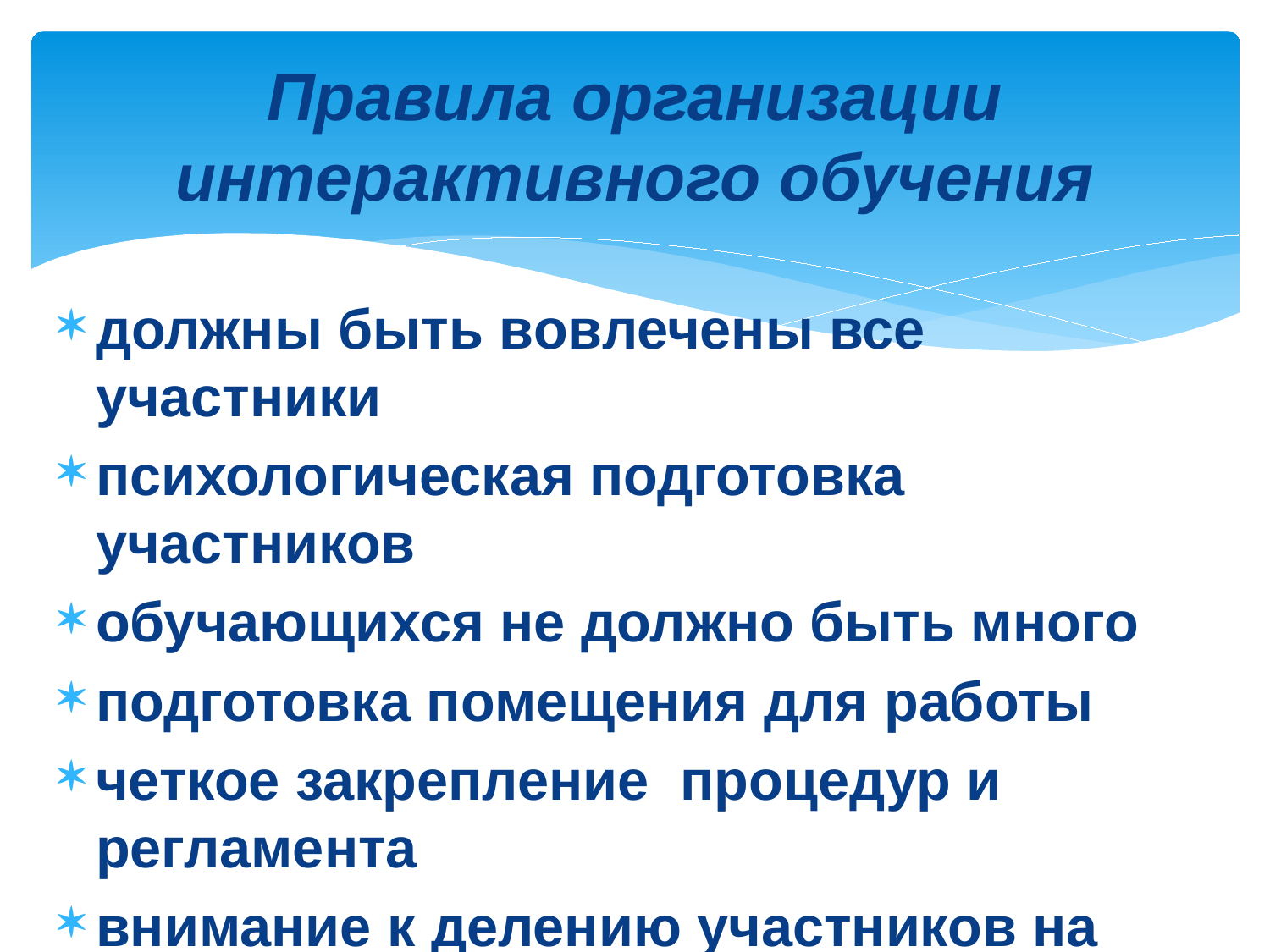

# Правила организации интерактивного обучения
должны быть вовлечены все участники
психологическая подготовка участников
обучающихся не должно быть много
подготовка помещения для работы
четкое закрепление  процедур и регламента
внимание к делению участников на группы